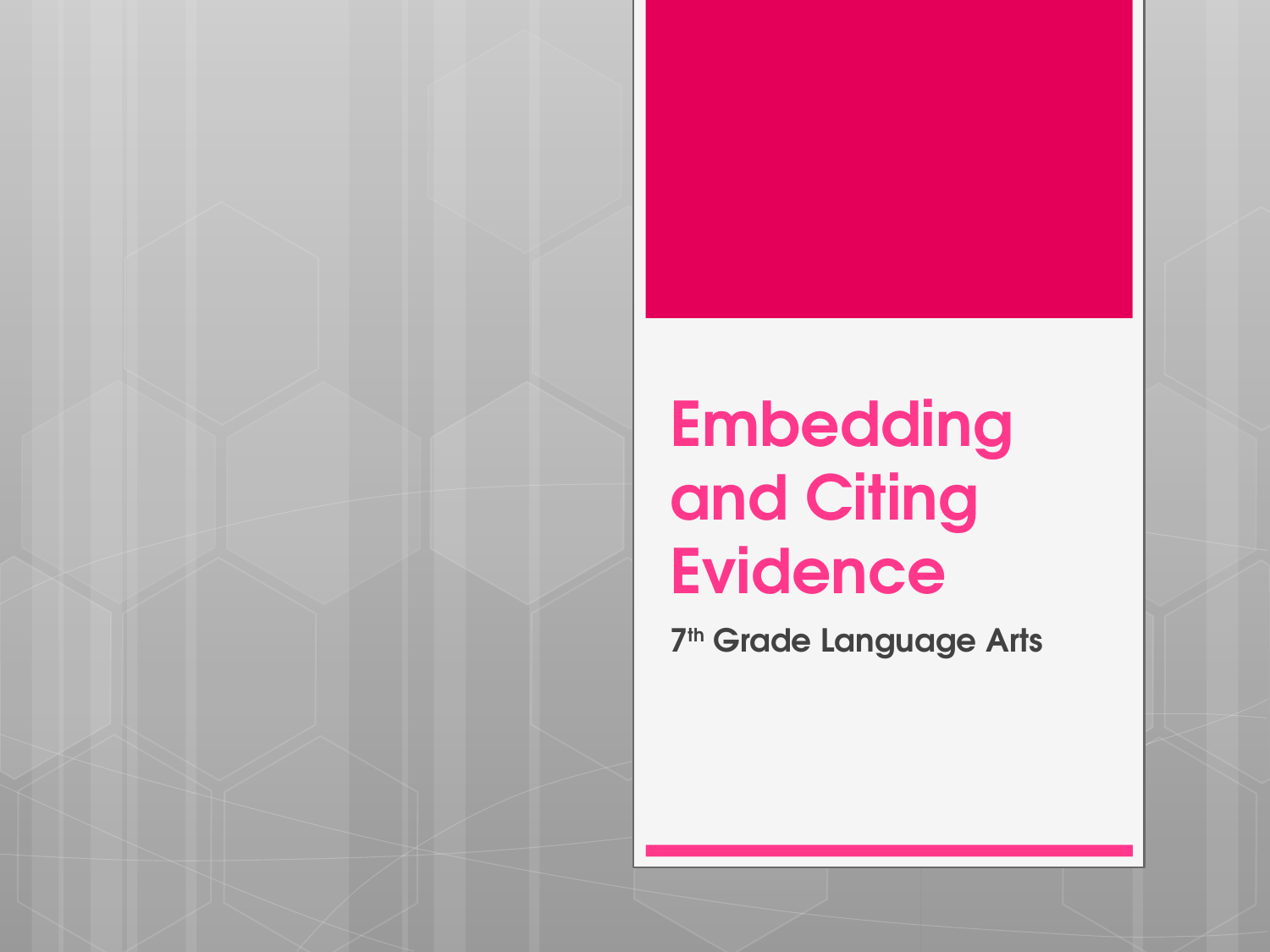

# Embedding and Citing Evidence
7th Grade Language Arts